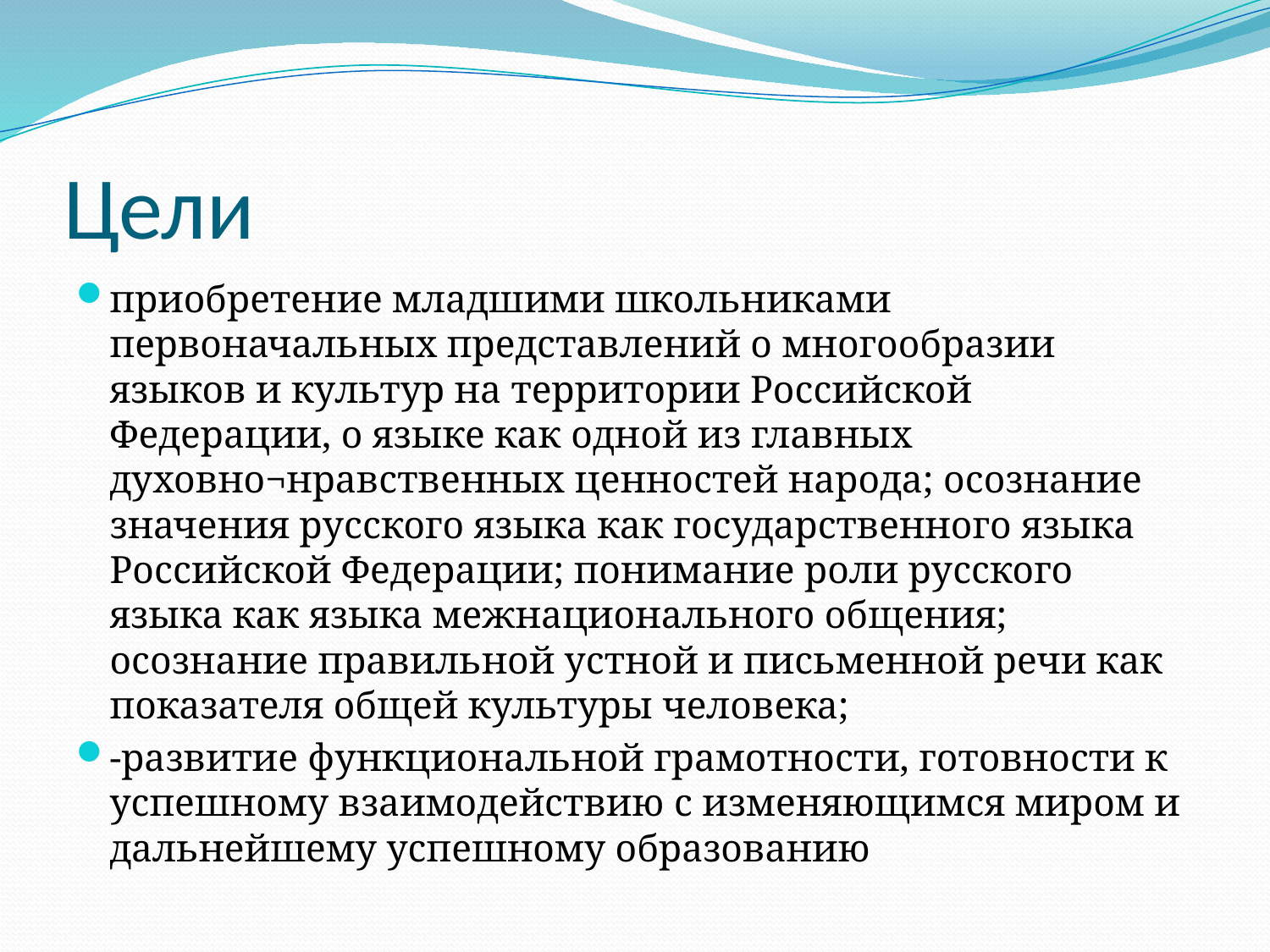

# Цели
приобретение младшими школьниками первоначальных представлений о многообразии языков и культур на территории Российской Федерации, о языке как одной из главных духовно¬нравственных ценностей народа; осознание значения русского языка как государственного языка Российской Федерации; понимание роли русского языка как языка межнационального общения; осознание правильной устной и письменной речи как показателя общей культуры человека;
-развитие функциональной грамотности, готовности к успешному взаимодействию с изменяющимся миром и дальнейшему успешному образованию